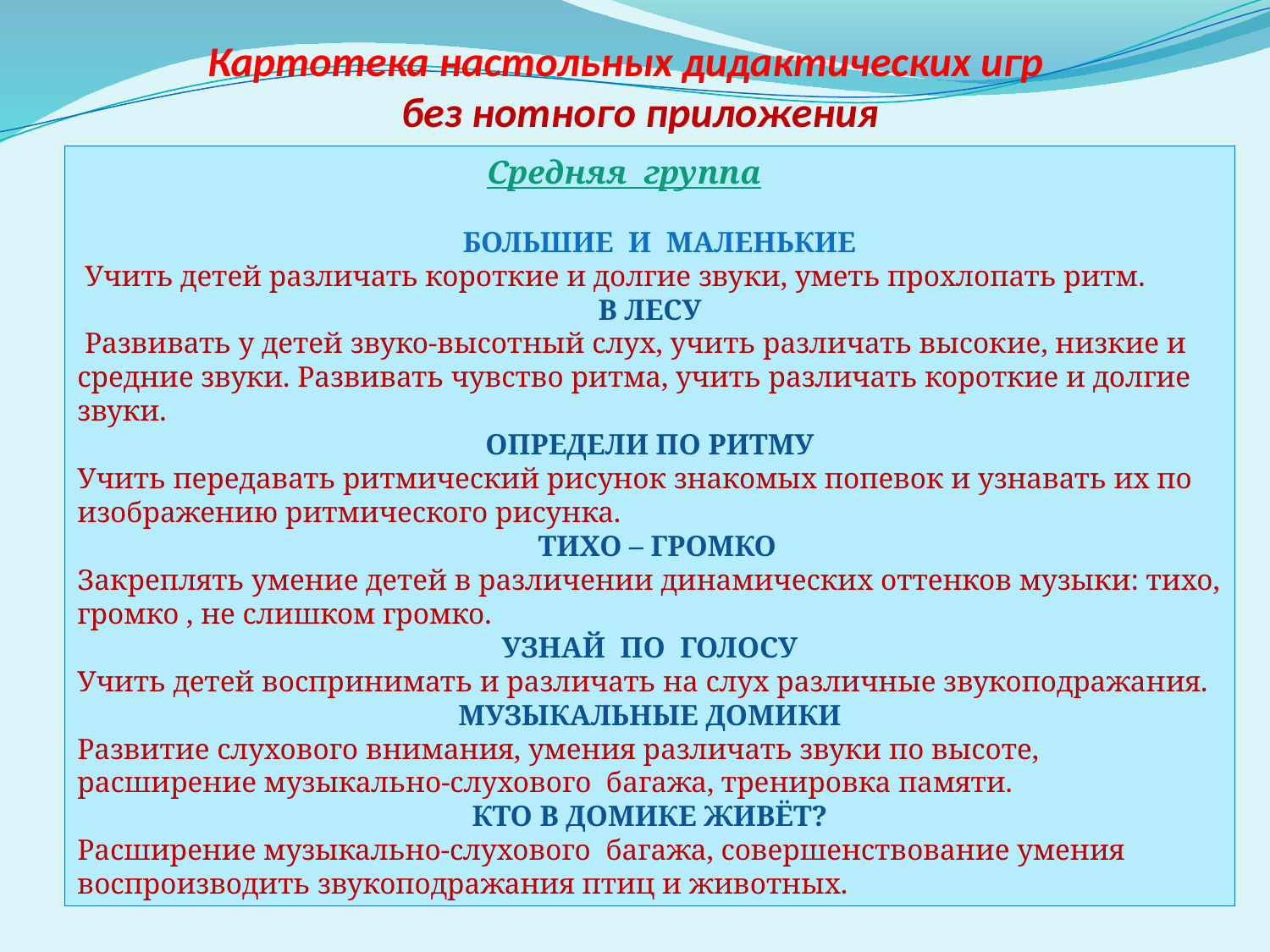

# Картотека настольных дидактических игр без нотного приложения
                                   Средняя  группа
                                                    БОЛЬШИЕ  И  МАЛЕНЬКИЕ
 Учить детей различать короткие и долгие звуки, уметь прохлопать ритм.
В ЛЕСУ
 Развивать у детей звуко-высотный слух, учить различать высокие, низкие и средние звуки. Развивать чувство ритма, учить различать короткие и долгие звуки.
ОПРЕДЕЛИ ПО РИТМУ
Учить передавать ритмический рисунок знакомых попевок и узнавать их по изображению ритмического рисунка.
  ТИХО – ГРОМКО
Закреплять умение детей в различении динамических оттенков музыки: тихо, громко , не слишком громко.
УЗНАЙ  ПО  ГОЛОСУ
Учить детей воспринимать и различать на слух различные звукоподражания.
МУЗЫКАЛЬНЫЕ ДОМИКИ
Развитие слухового внимания, умения различать звуки по высоте, расширение музыкально-слухового  багажа, тренировка памяти.
КТО В ДОМИКЕ ЖИВЁТ?
Расширение музыкально-слухового  багажа, совершенствование умения воспроизводить звукоподражания птиц и животных.